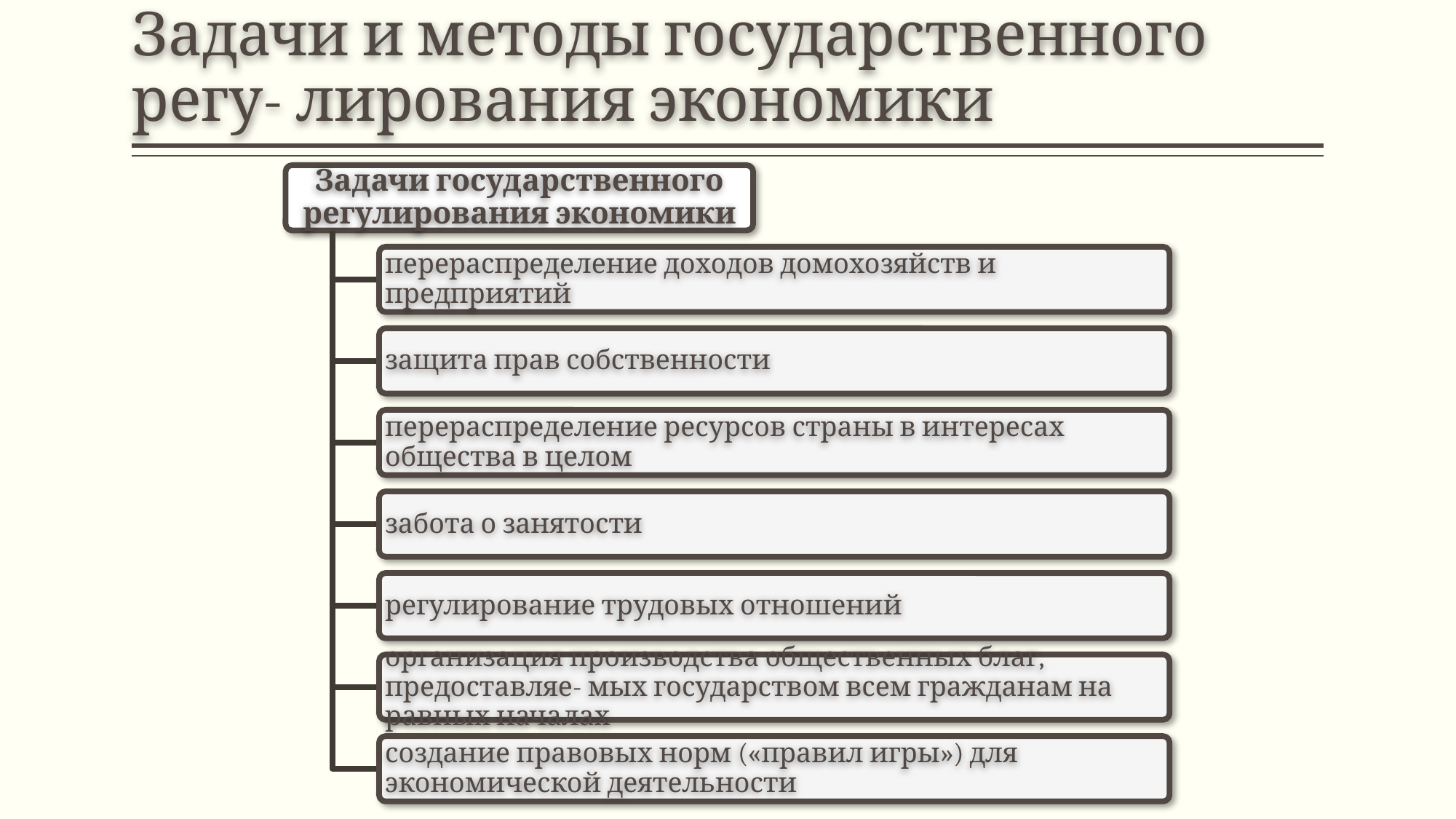

# Задачи и методы государственного регу- лирования экономики

Задачи государственного регулирования экономики

перераспределение доходов домохозяйств и предприятий

защита прав собственности

перераспределение ресурсов страны в интересах общества в целом

забота о занятости

регулирование трудовых отношений

организация производства общественных благ, предоставляе- мых государством всем гражданам на равных началах

создание правовых норм («правил игры») для экономической деятельности